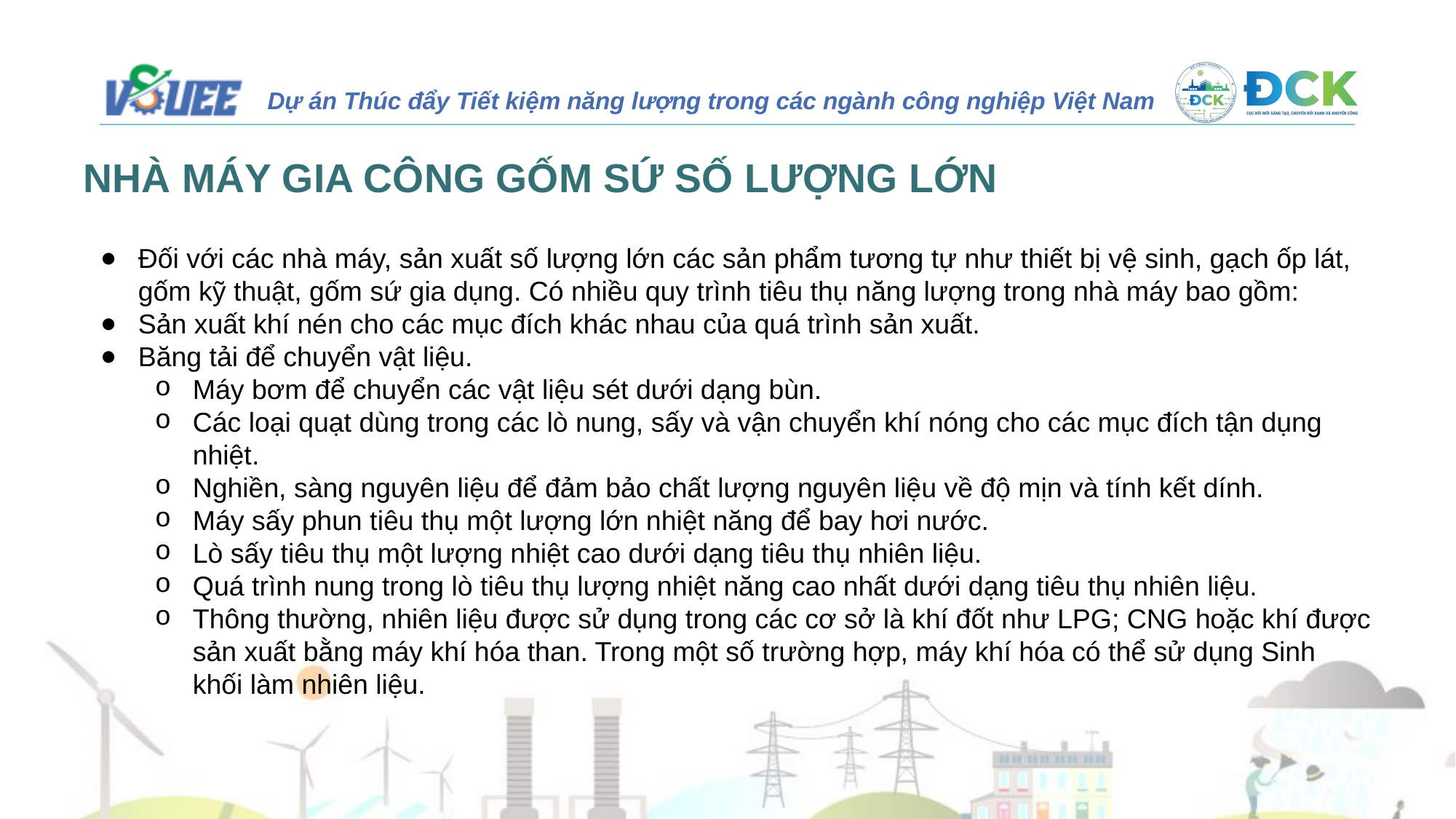

NHÀ MÁY GIA CÔNG GỐM SỨ SỐ LƯỢNG LỚN
Đối với các nhà máy, sản xuất số lượng lớn các sản phẩm tương tự như thiết bị vệ sinh, gạch ốp lát, gốm kỹ thuật, gốm sứ gia dụng. Có nhiều quy trình tiêu thụ năng lượng trong nhà máy bao gồm:
Sản xuất khí nén cho các mục đích khác nhau của quá trình sản xuất.
Băng tải để chuyển vật liệu.
Máy bơm để chuyển các vật liệu sét dưới dạng bùn.
Các loại quạt dùng trong các lò nung, sấy và vận chuyển khí nóng cho các mục đích tận dụng nhiệt.
Nghiền, sàng nguyên liệu để đảm bảo chất lượng nguyên liệu về độ mịn và tính kết dính.
Máy sấy phun tiêu thụ một lượng lớn nhiệt năng để bay hơi nước.
Lò sấy tiêu thụ một lượng nhiệt cao dưới dạng tiêu thụ nhiên liệu.
Quá trình nung trong lò tiêu thụ lượng nhiệt năng cao nhất dưới dạng tiêu thụ nhiên liệu.
Thông thường, nhiên liệu được sử dụng trong các cơ sở là khí đốt như LPG; CNG hoặc khí được sản xuất bằng máy khí hóa than. Trong một số trường hợp, máy khí hóa có thể sử dụng Sinh khối làm nhiên liệu.